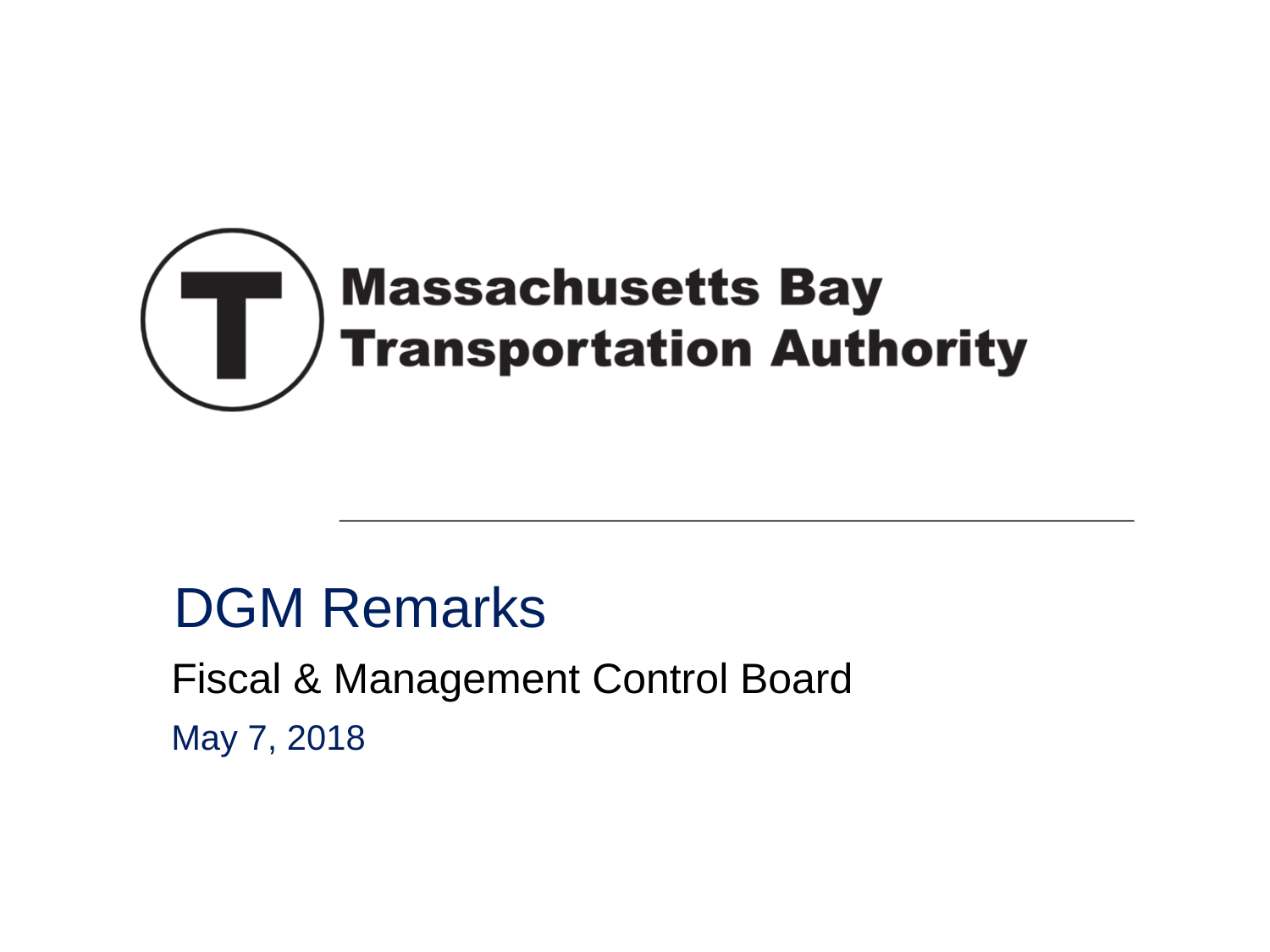

# DGM Remarks
Fiscal & Management Control Board
May 7, 2018